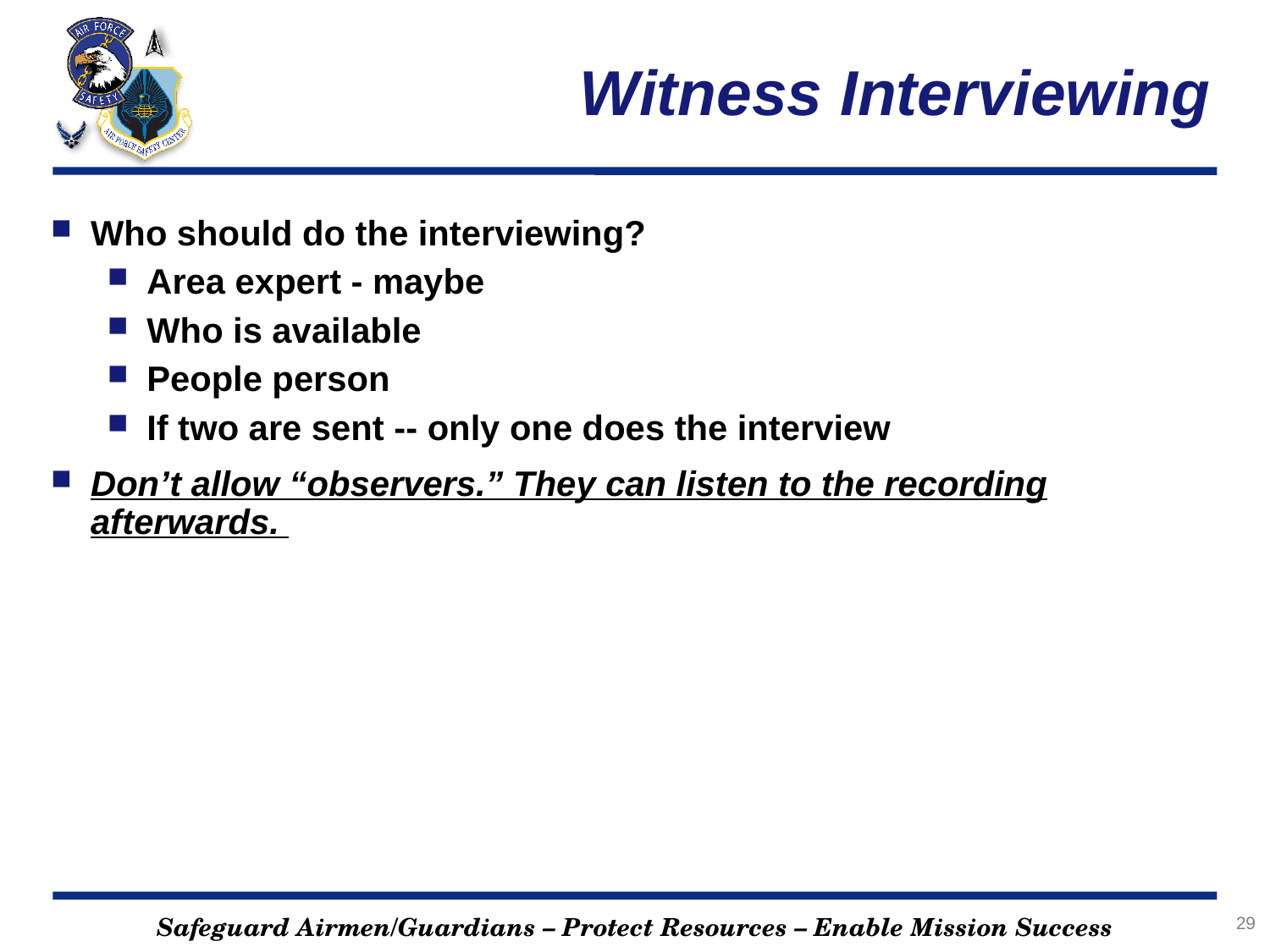

# Witness Interviewing
Who should do the interviewing?
Area expert - maybe
Who is available
People person
If two are sent -- only one does the interview
Don’t allow “observers.” They can listen to the recording afterwards.

29